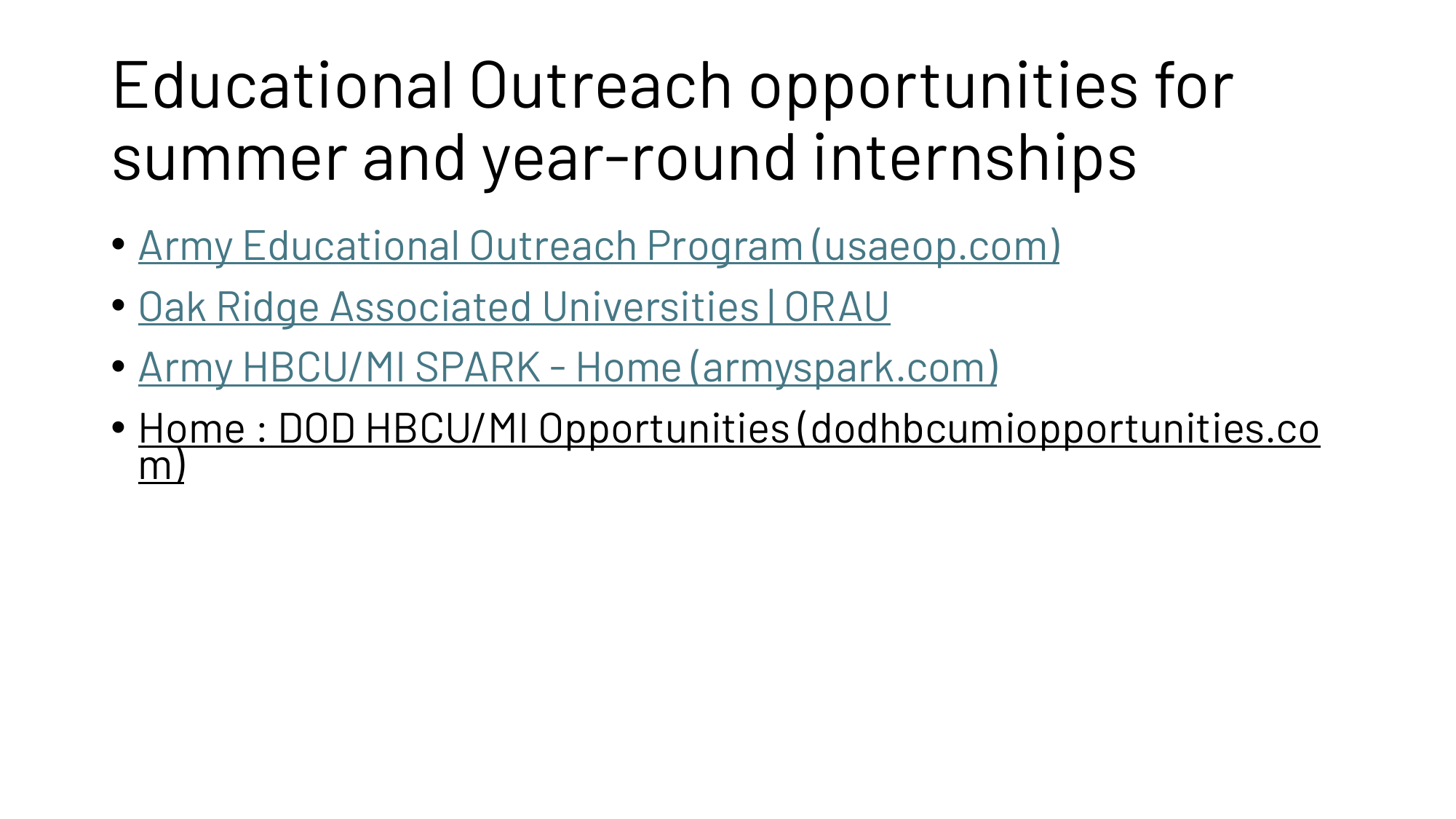

# Educational Outreach opportunities for summer and year-round internships
Army Educational Outreach Program (usaeop.com)
Oak Ridge Associated Universities | ORAU
Army HBCU/MI SPARK - Home (armyspark.com)
Home : DOD HBCU/MI Opportunities (dodhbcumiopportunities.com)